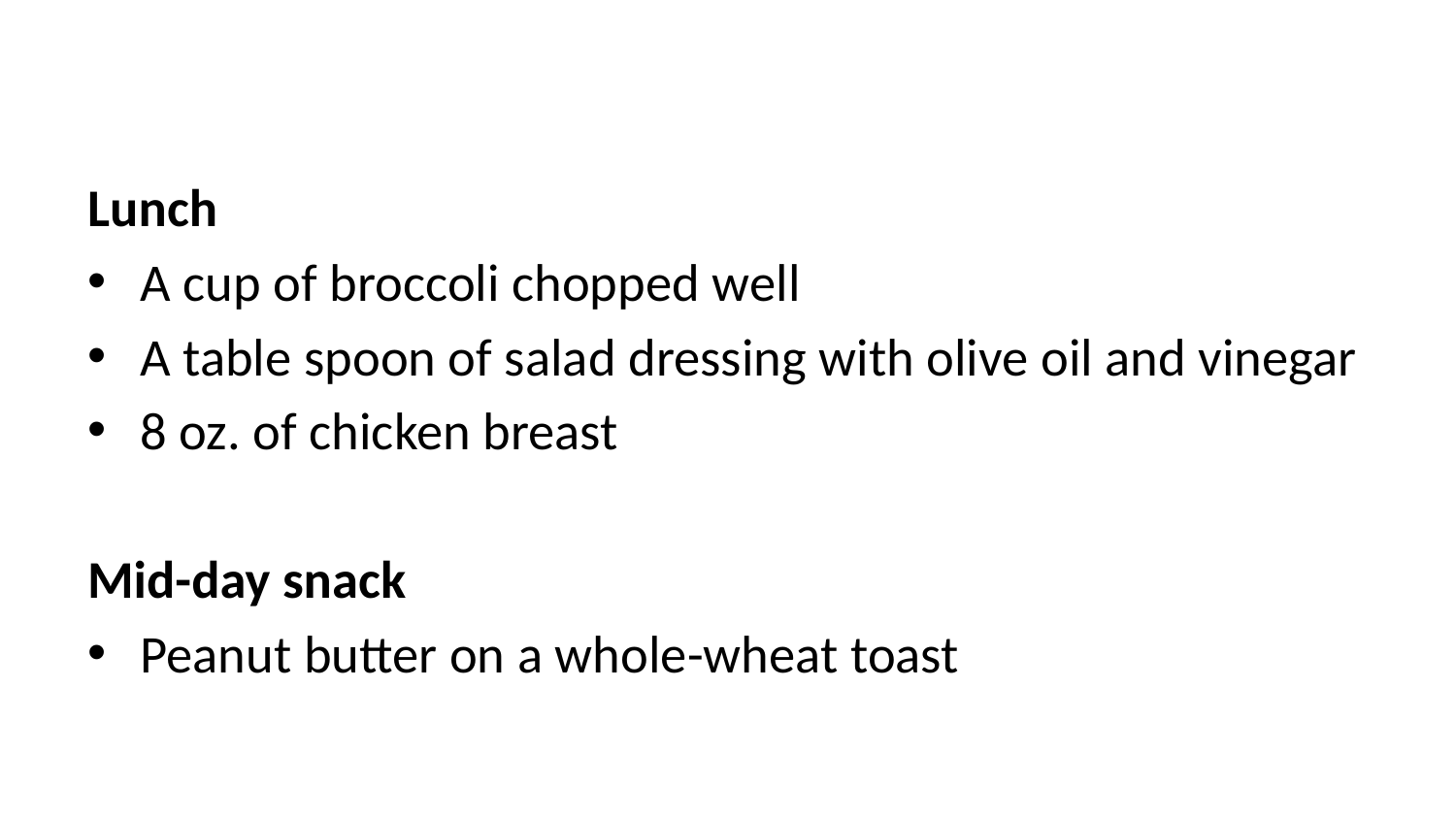

Lunch
A cup of broccoli chopped well
A table spoon of salad dressing with olive oil and vinegar
8 oz. of chicken breast

Mid-day snack
Peanut butter on a whole-wheat toast